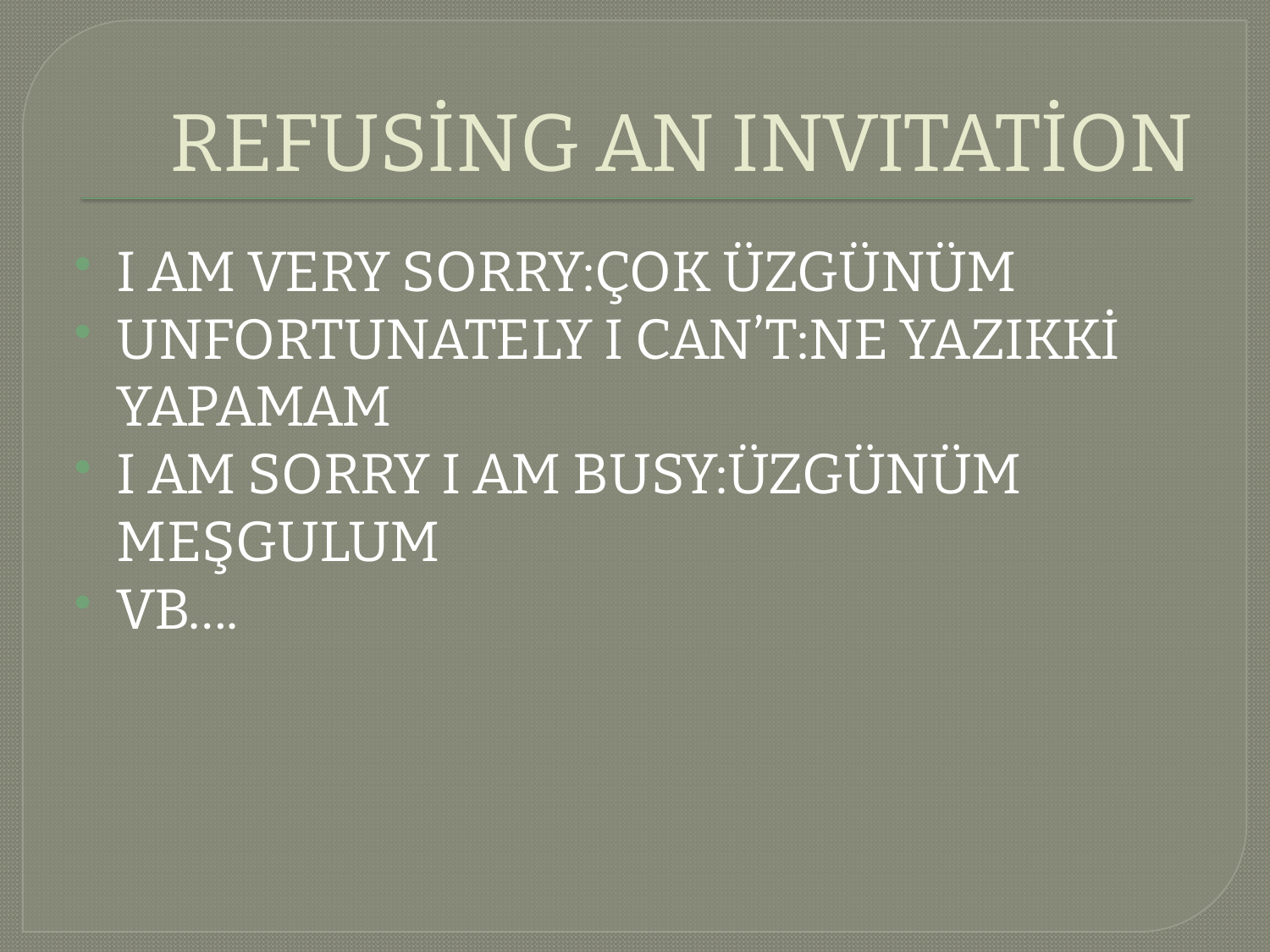

# REFUSİNG AN INVITATİON
I AM VERY SORRY:ÇOK ÜZGÜNÜM
UNFORTUNATELY I CAN’T:NE YAZIKKİ YAPAMAM
I AM SORRY I AM BUSY:ÜZGÜNÜM MEŞGULUM
VB….